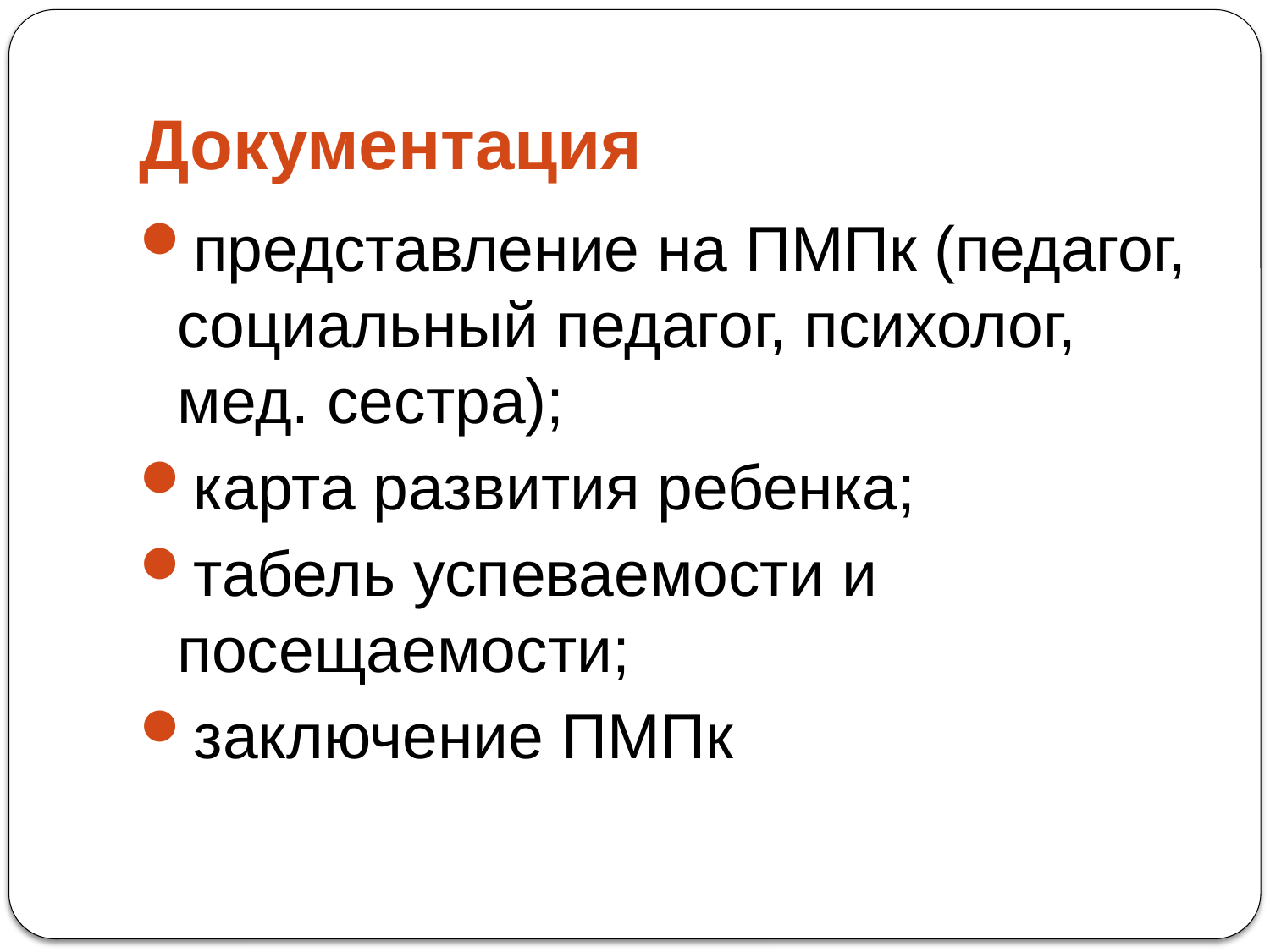

# Документация
представление на ПМПк (педагог, социальный педагог, психолог, мед. сестра);
карта развития ребенка;
табель успеваемости и посещаемости;
заключение ПМПк